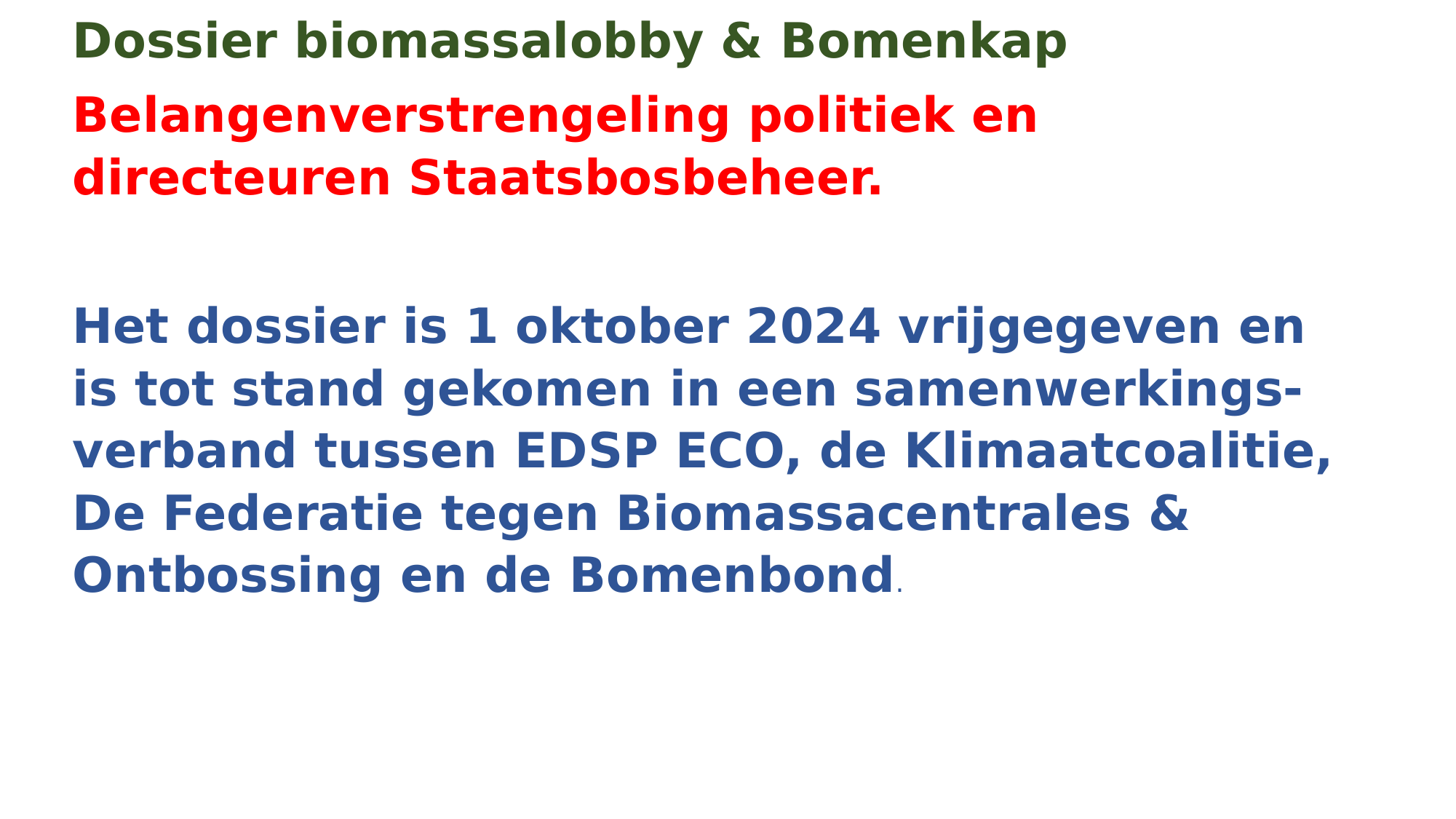

Dossier biomassalobby & Bomenkap
Belangenverstrengeling politiek en directeuren Staatsbosbeheer.

Het dossier is 1 oktober 2024 vrijgegeven en is tot stand gekomen in een samenwerkings-verband tussen EDSP ECO, de Klimaatcoalitie, De Federatie tegen Biomassacentrales & Ontbossing en de Bomenbond.